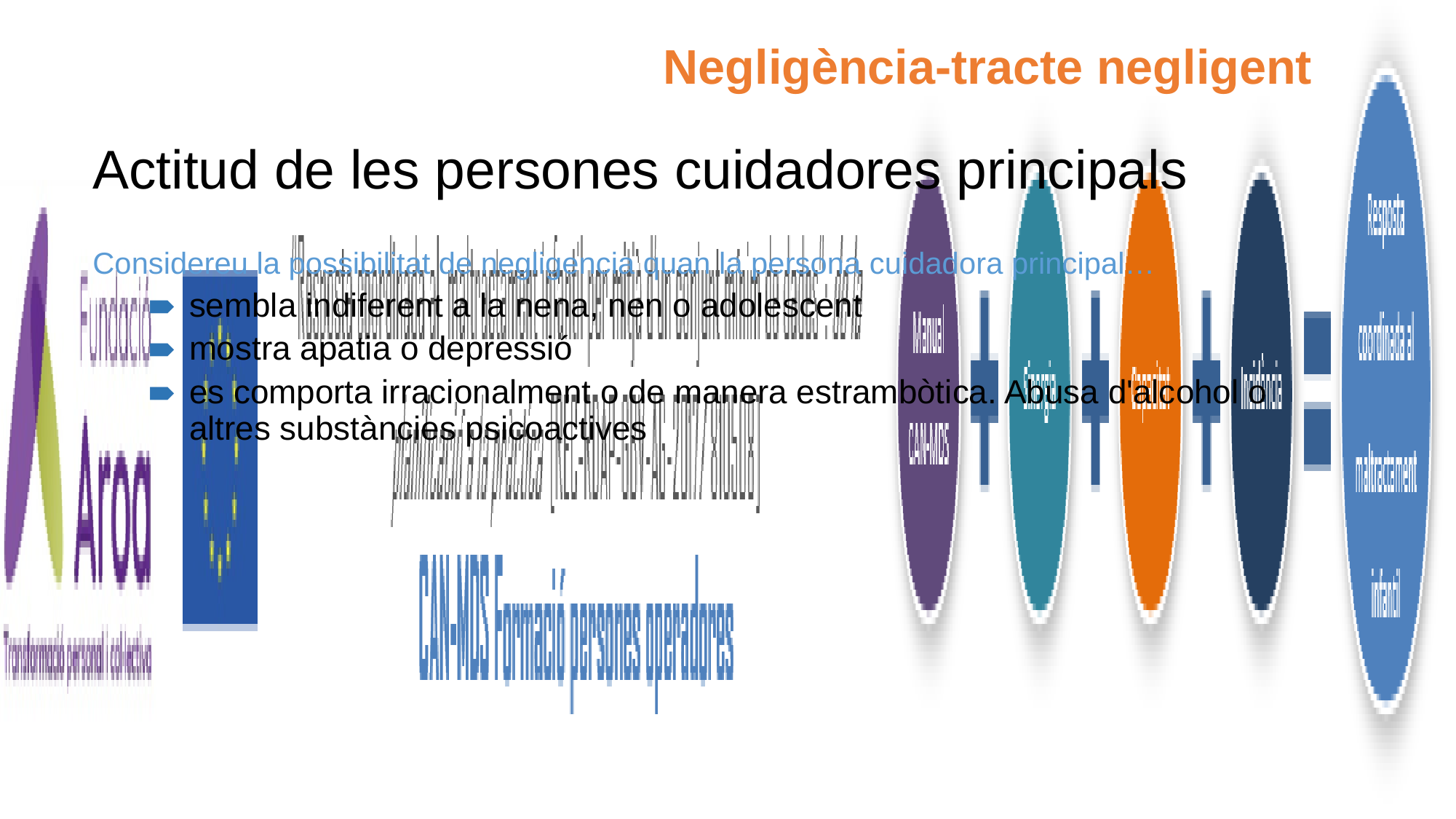

Negligència-tracte negligent
# Actitud de les persones cuidadores principals
Considereu la possibilitat de negligencia quan la persona cuidadora principal…
sembla indiferent a la nena, nen o adolescent
mostra apatia o depressió
es comporta irracionalment o de manera estrambòtica. Abusa d'alcohol o altres substàncies psicoactives